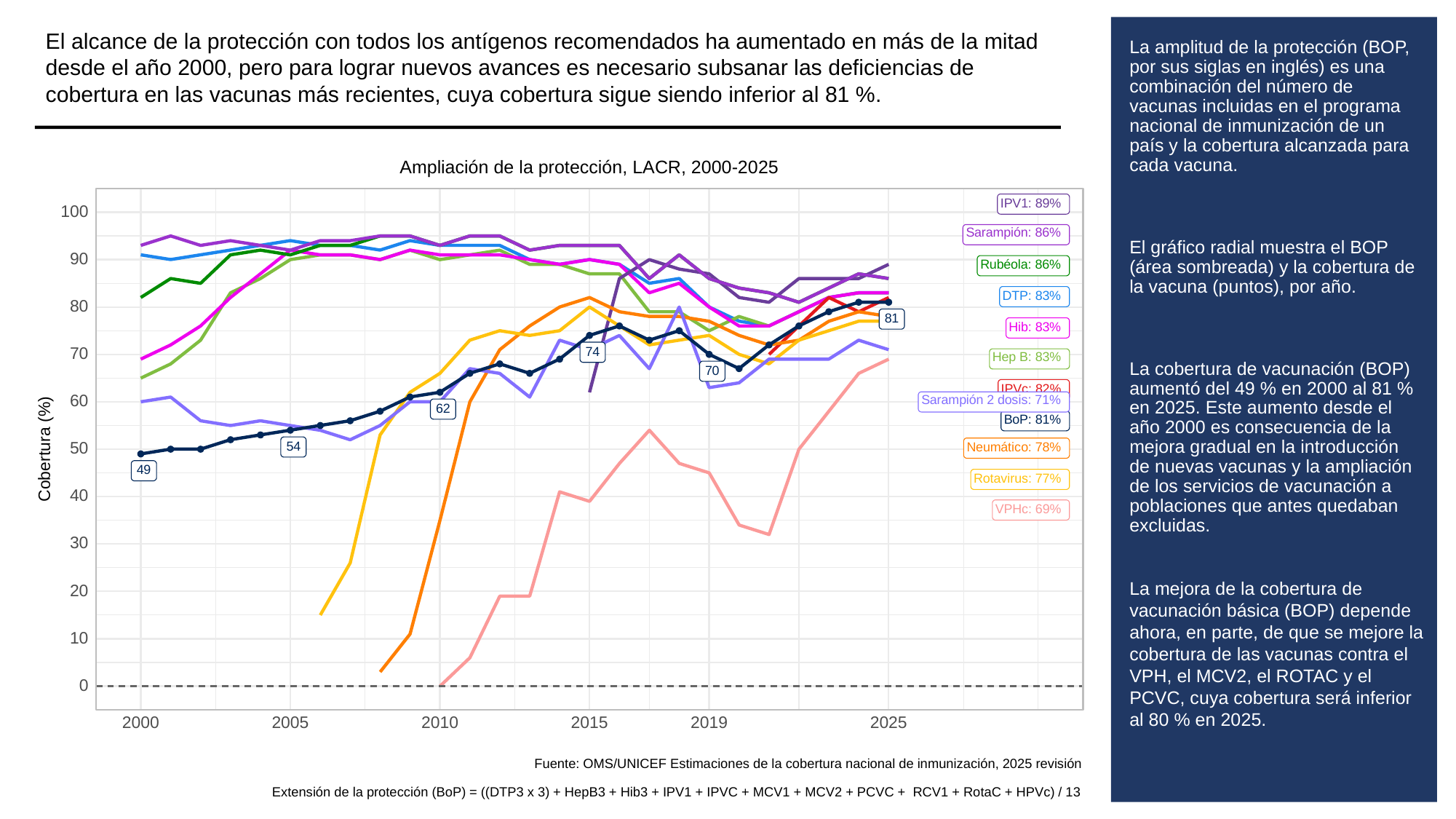

El alcance de la protección con todos los antígenos recomendados ha aumentado en más de la mitad desde el año 2000, pero para lograr nuevos avances es necesario subsanar las deficiencias de cobertura en las vacunas más recientes, cuya cobertura sigue siendo inferior al 81 %.
# La amplitud de la protección (BOP, por sus siglas en inglés) es una combinación del número de vacunas incluidas en el programa nacional de inmunización de un país y la cobertura alcanzada para cada vacuna.

El gráfico radial muestra el BOP (área sombreada) y la cobertura de la vacuna (puntos), por año.

La cobertura de vacunación (BOP) aumentó del 49 % en 2000 al 81 % en 2025. Este aumento desde el año 2000 es consecuencia de la mejora gradual en la introducción de nuevas vacunas y la ampliación de los servicios de vacunación a poblaciones que antes quedaban excluidas.

La mejora de la cobertura de vacunación básica (BOP) depende ahora, en parte, de que se mejore la cobertura de las vacunas contra el VPH, el MCV2, el ROTAC y el PCVC, cuya cobertura será inferior al 80 % en 2025.

Ampliación de la protección, LACR, 2000-2025

IPV1: 89%

100

Sarampión: 86%

90

Rubéola: 86%

DTP: 83%

80

81

Hib: 83%

74
70

Hep B: 83%

70

IPVc: 82%

Sarampión 2 dosis: 71%
60

62

BoP: 81%

Cobertura (%)
54
50
Neumático: 78%

49

Rotavirus: 77%
40

VPHc: 69%

30

20

10

0

2000
2005
2010
2015
2019
2025
Fuente: OMS/UNICEF Estimaciones de la cobertura nacional de inmunización, 2025 revisión

Extensión de la protección (BoP) = ((DTP3 x 3) + HepB3 + Hib3 + IPV1 + IPVC + MCV1 + MCV2 + PCVC +  RCV1 + RotaC + HPVc) / 13